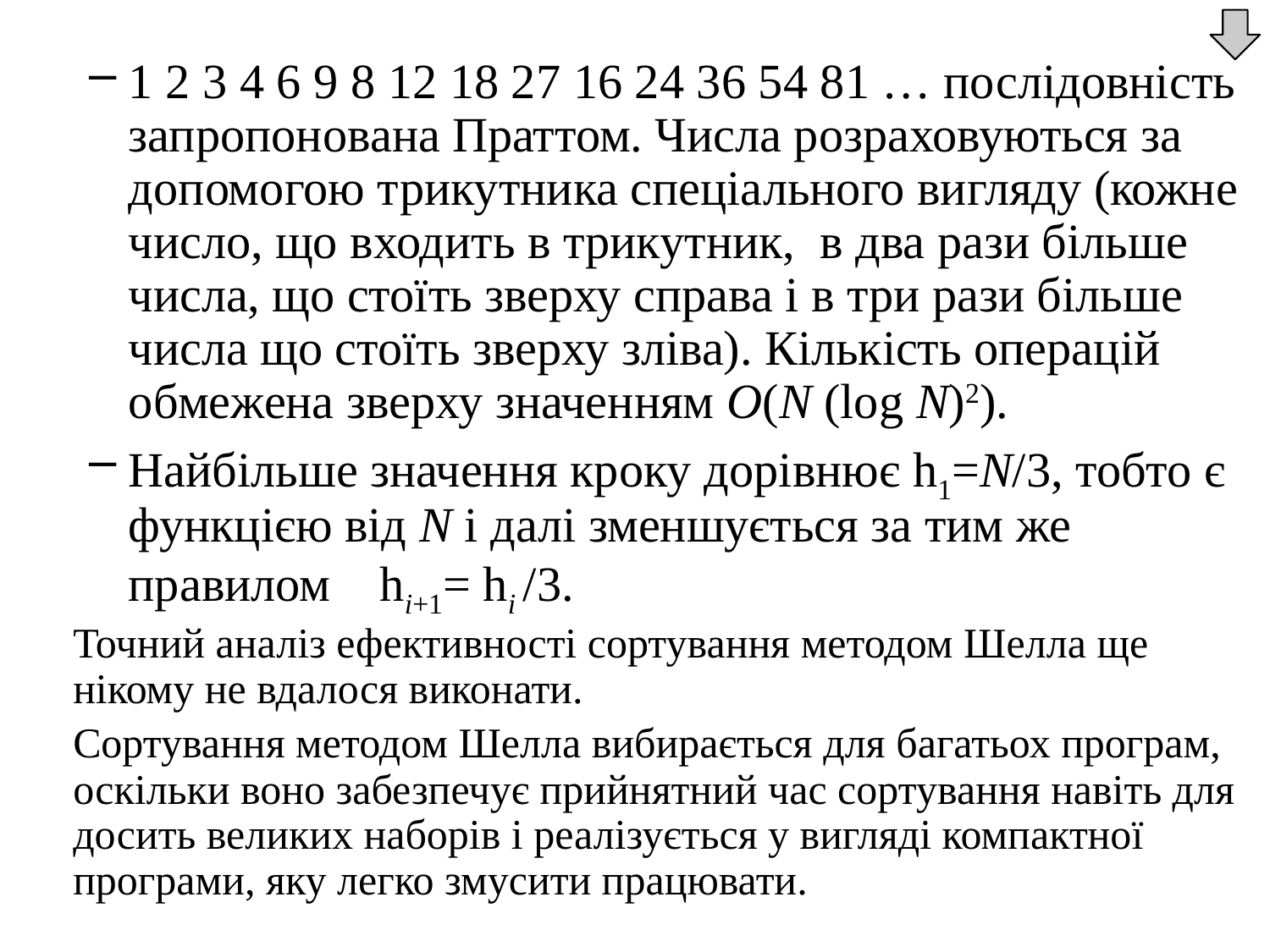

1 2 3 4 6 9 8 12 18 27 16 24 36 54 81 … послідовність запропонована Праттом. Числа розраховуються за допомогою трикутника спеціального вигляду (кожне число, що входить в трикутник,  в два рази більше числа, що стоїть зверху справа і в три рази більше числа що стоїть зверху зліва). Кількість операцій обмежена зверху значенням O(N (log N)2).
Найбільше значення кроку дорівнює h1=N/3, тобто є функцією від N і далі зменшується за тим же правилом    hi+1= hi /3.
	Точний аналіз ефективності сортування методом Шелла ще нікому не вдалося виконати.
	Сортування методом Шелла вибирається для багатьох програм, оскільки воно забезпечує прийнятний час сортування навіть для досить великих наборів і реалізується у вигляді компактної програми, яку легко змусити працювати.